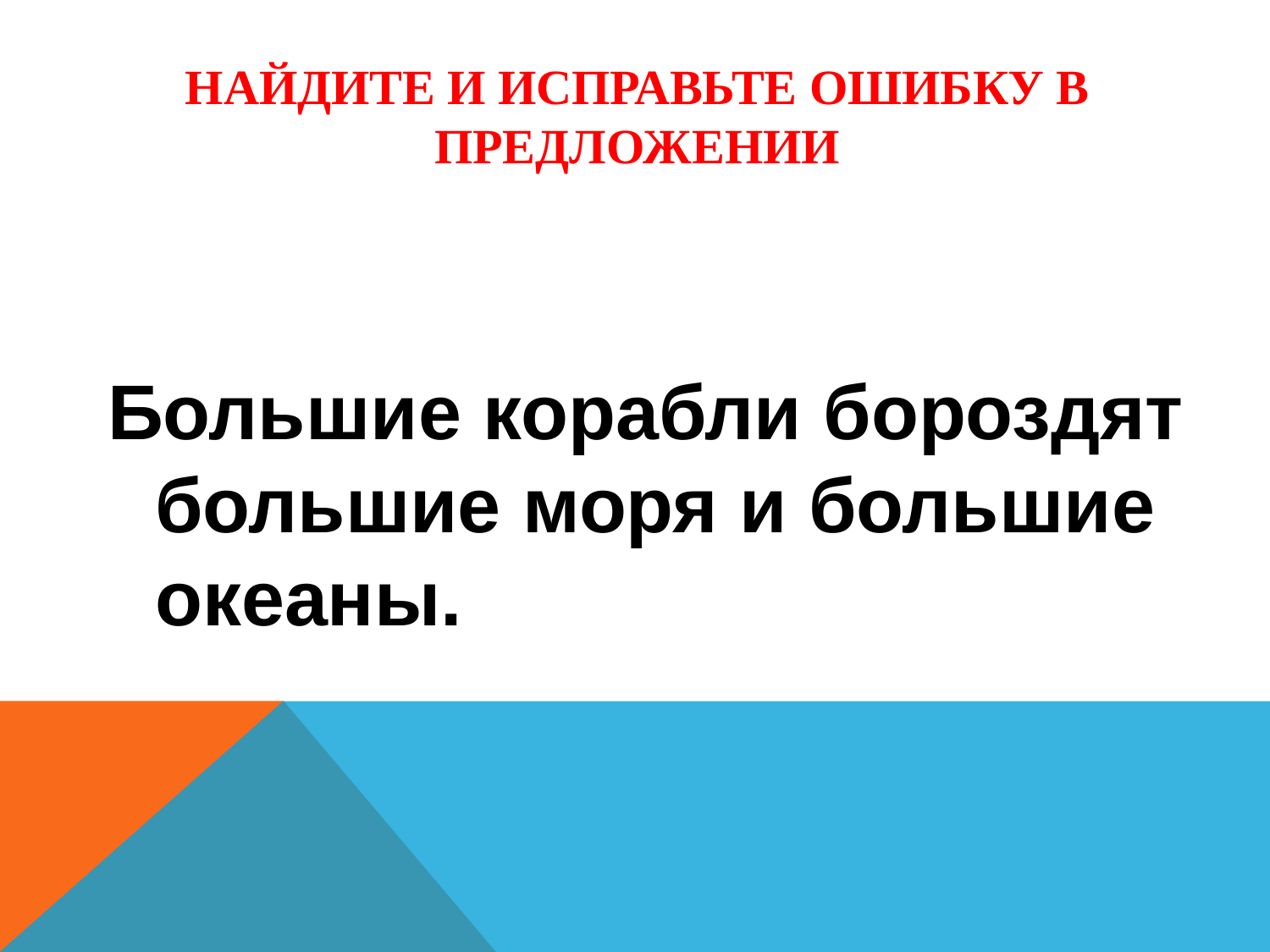

# Найдите и исправьте ошибку в предложении
Большие корабли бороздят большие моря и большие океаны.